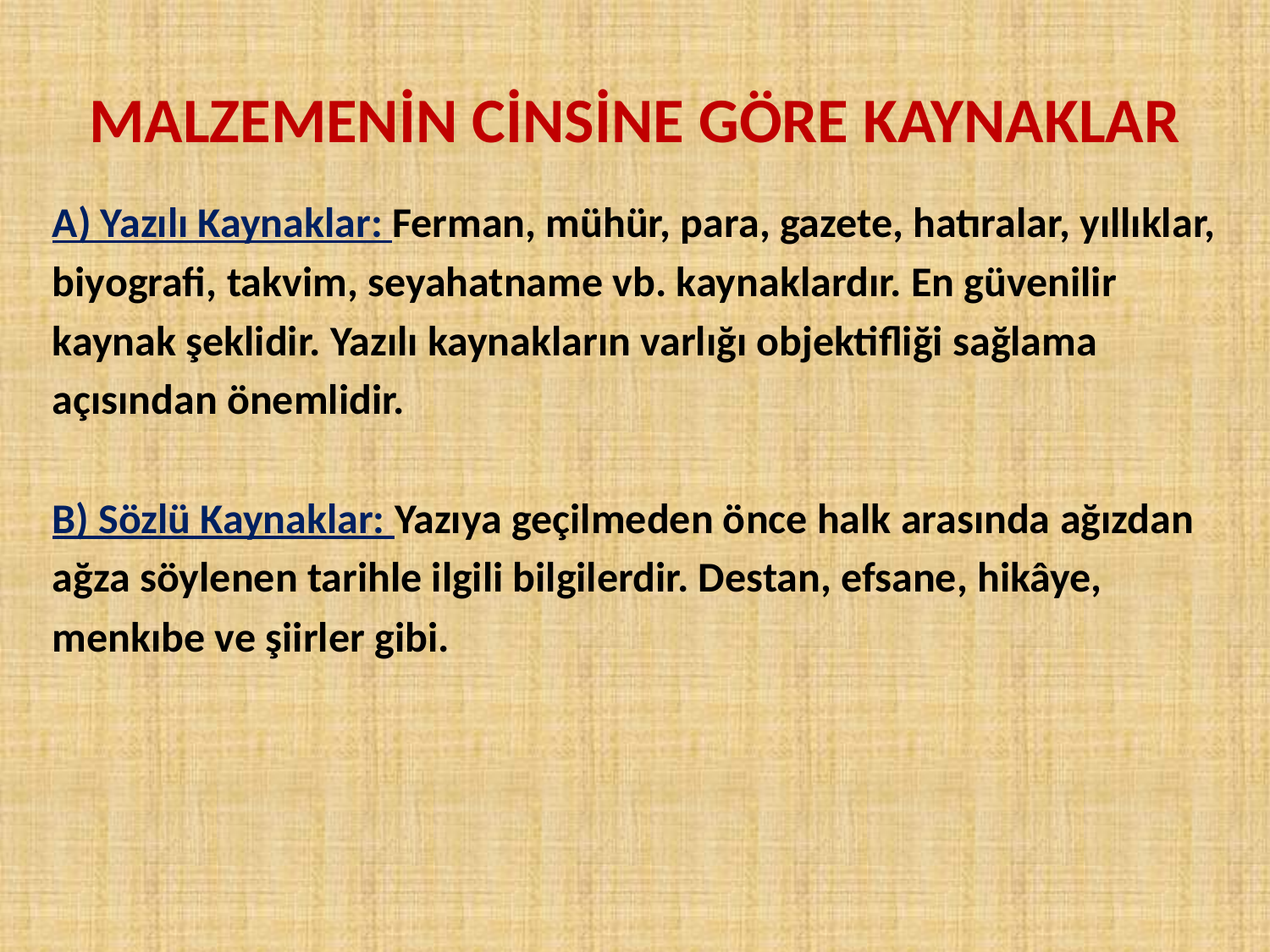

# MALZEMENİN CİNSİNE GÖRE KAYNAKLAR
A) Yazılı Kaynaklar: Ferman, mühür, para, gazete, hatıralar, yıllıklar,
biyografi, takvim, seyahatname vb. kaynaklardır. En güvenilir
kaynak şeklidir. Yazılı kaynakların varlığı objektifliği sağlama
açısından önemlidir.

B) Sözlü Kaynaklar: Yazıya geçilmeden önce halk arasında ağızdan
ağza söylenen tarihle ilgili bilgilerdir. Destan, efsane, hikâye,
menkıbe ve şiirler gibi.